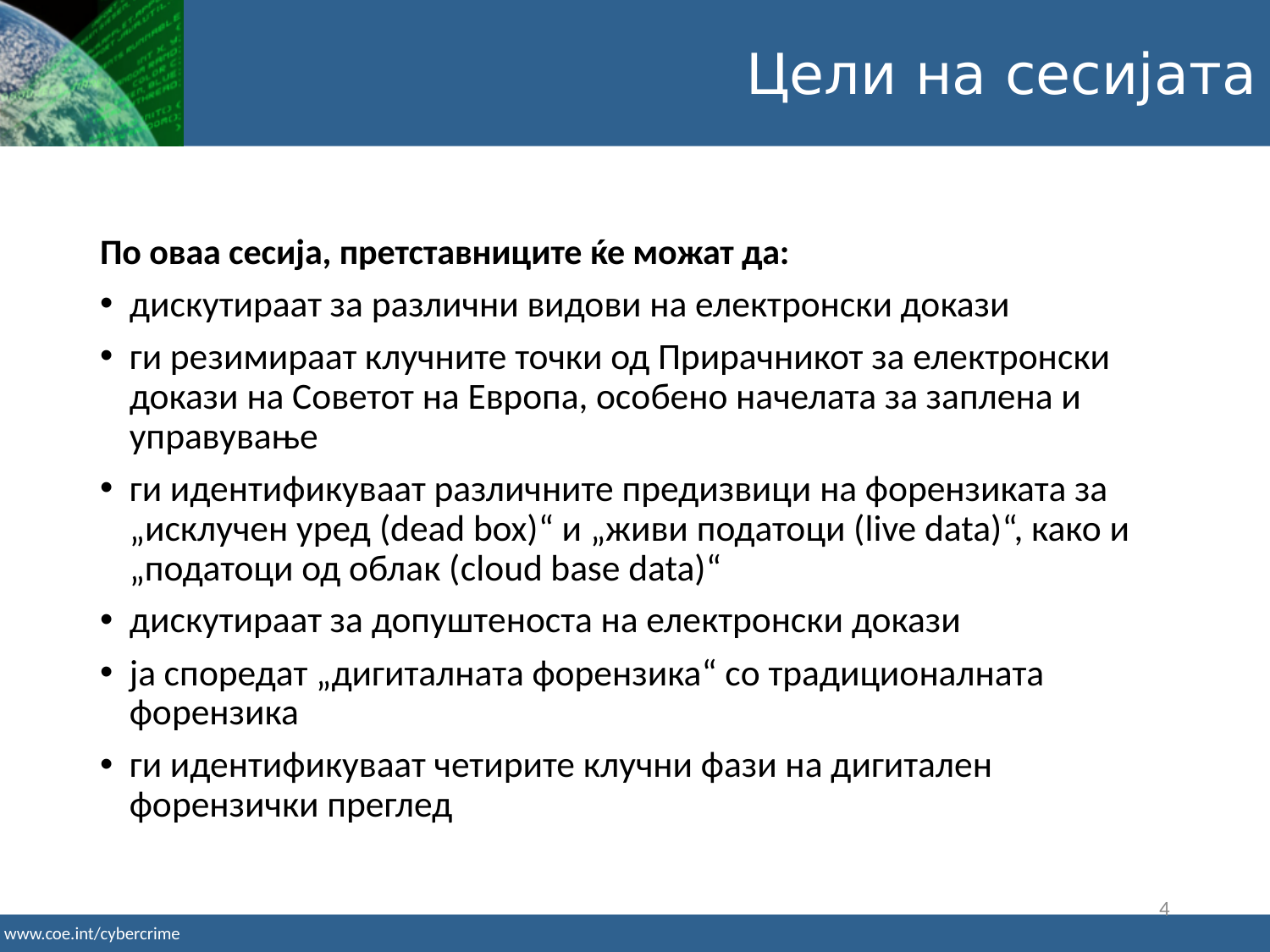

Цели на сесијата

По оваа сесија, претставниците ќе можат да:
дискутираат за различни видови на електронски докази
ги резимираат клучните точки од Прирачникот за електронски докази на Советот на Европа, особено начелата за заплена и управување
ги идентификуваат различните предизвици на форензиката за „исклучен уред (dead box)“ и „живи податоци (live data)“, како и „податоци од облак (cloud base data)“
дискутираат за допуштеноста на електронски докази
ја споредат „дигиталната форензика“ со традиционалната форензика
ги идентификуваат четирите клучни фази на дигитален форензички преглед
4